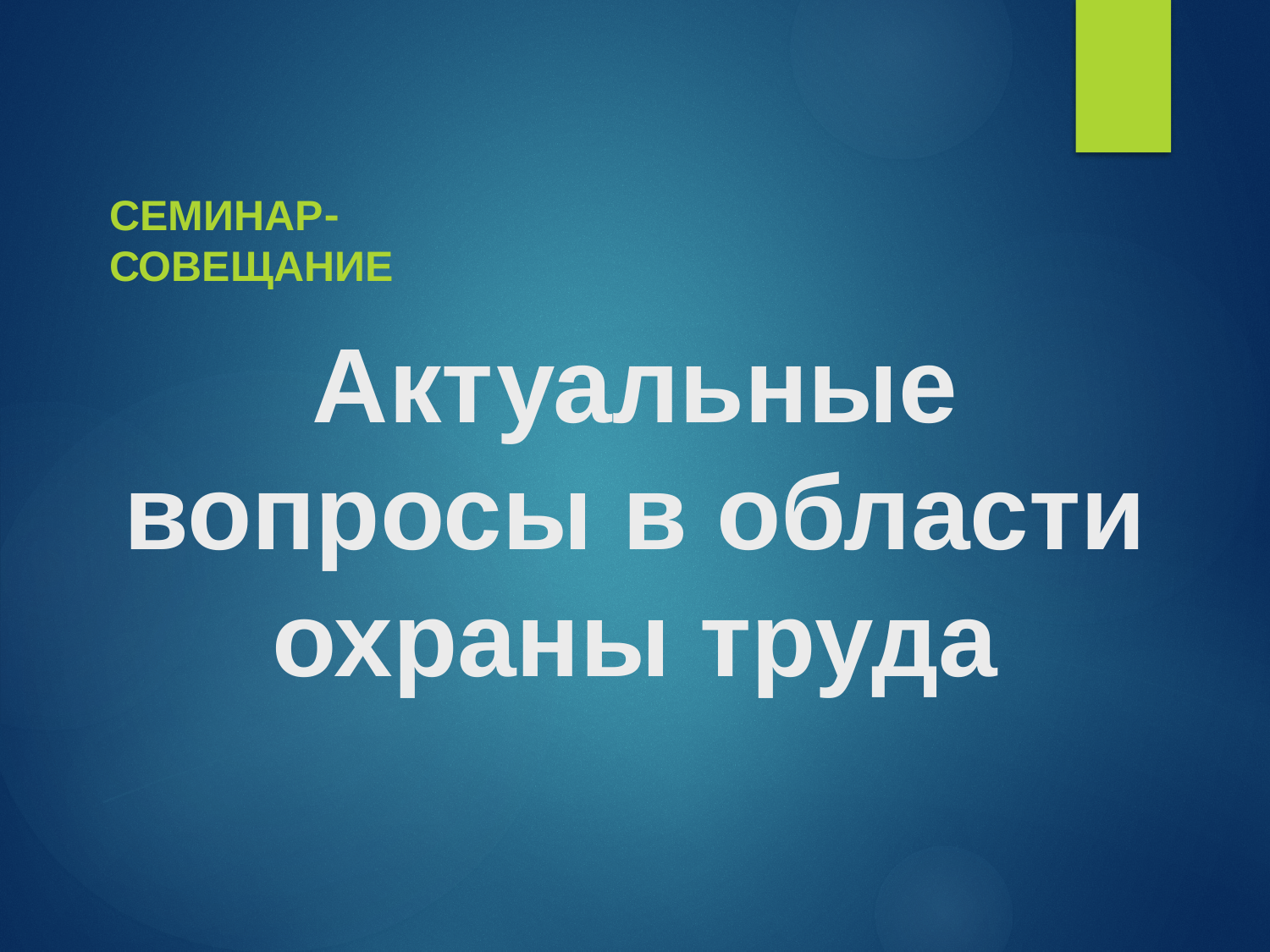

Семинар-совещание
# Актуальные вопросы в области охраны труда